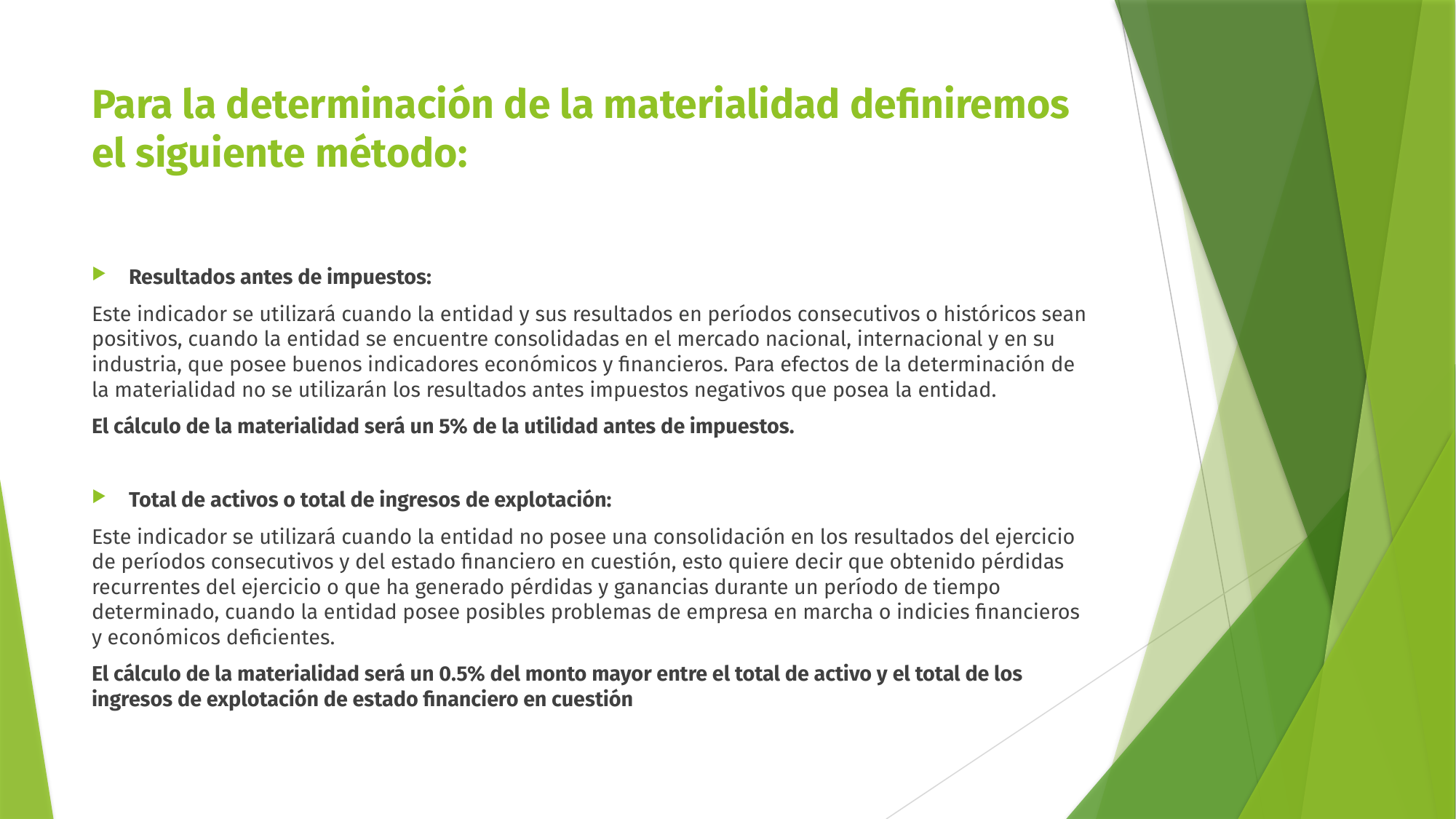

# Para la determinación de la materialidad definiremos el siguiente método:
Resultados antes de impuestos:
Este indicador se utilizará cuando la entidad y sus resultados en períodos consecutivos o históricos sean positivos, cuando la entidad se encuentre consolidadas en el mercado nacional, internacional y en su industria, que posee buenos indicadores económicos y financieros. Para efectos de la determinación de la materialidad no se utilizarán los resultados antes impuestos negativos que posea la entidad.
El cálculo de la materialidad será un 5% de la utilidad antes de impuestos.

Total de activos o total de ingresos de explotación:
Este indicador se utilizará cuando la entidad no posee una consolidación en los resultados del ejercicio de períodos consecutivos y del estado financiero en cuestión, esto quiere decir que obtenido pérdidas recurrentes del ejercicio o que ha generado pérdidas y ganancias durante un período de tiempo determinado, cuando la entidad posee posibles problemas de empresa en marcha o indicies financieros y económicos deficientes.
El cálculo de la materialidad será un 0.5% del monto mayor entre el total de activo y el total de los ingresos de explotación de estado financiero en cuestión